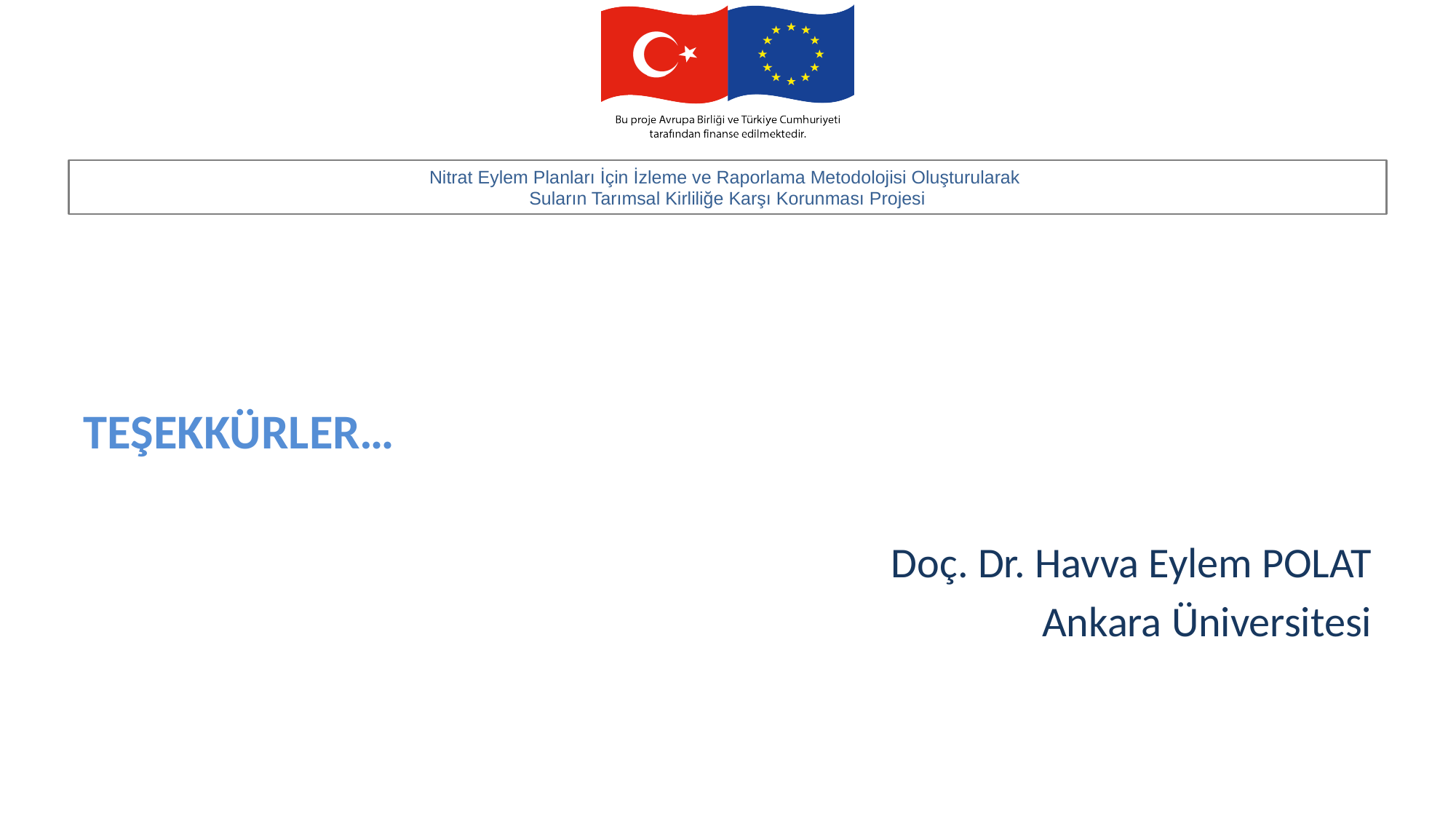

#

TEŞEKKÜRLER…

Doç. Dr. Havva Eylem POLAT
Ankara Üniversitesi